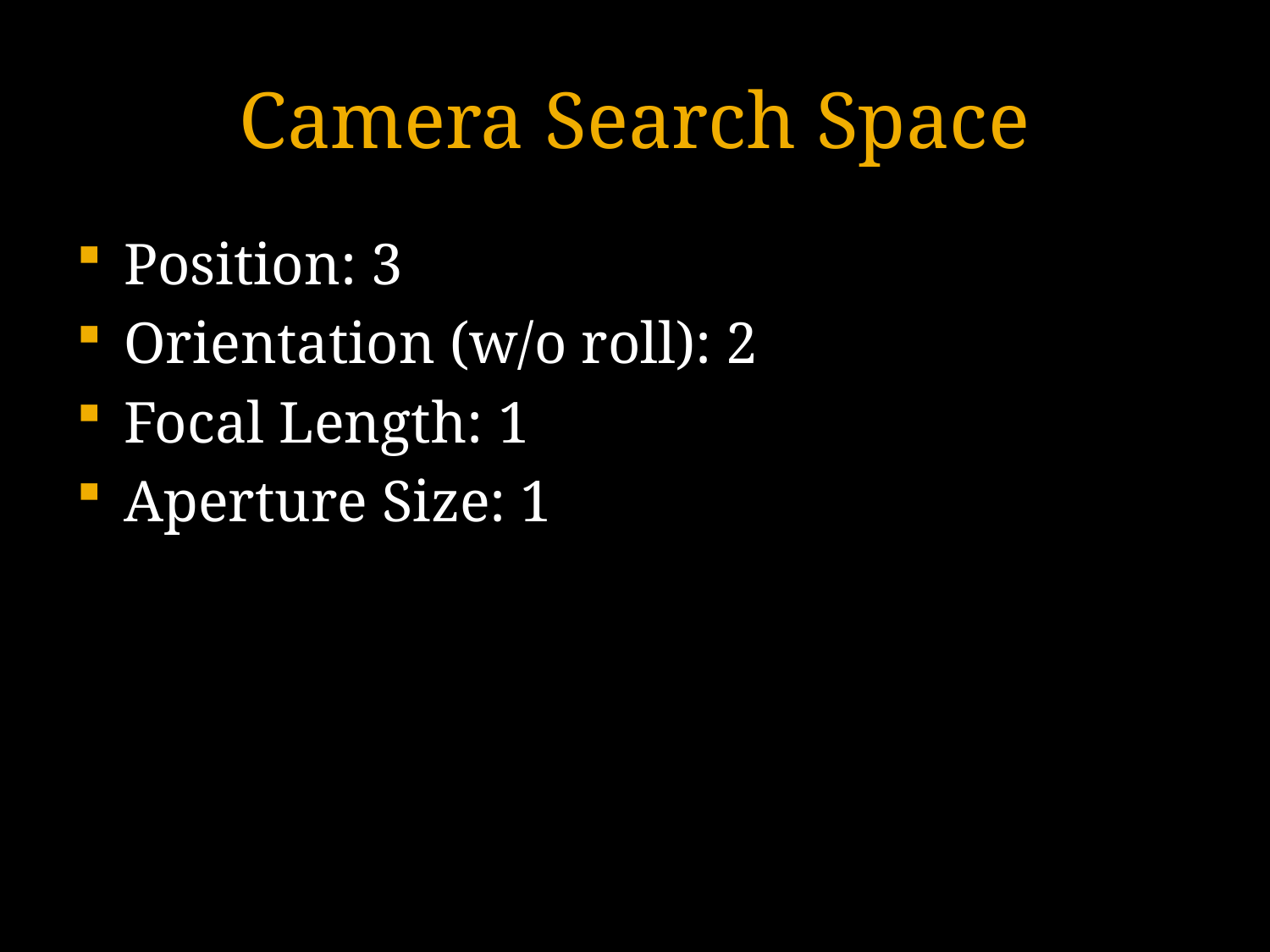

# Camera Search Space
Position: 3
Orientation (w/o roll): 2
Focal Length: 1
Aperture Size: 1